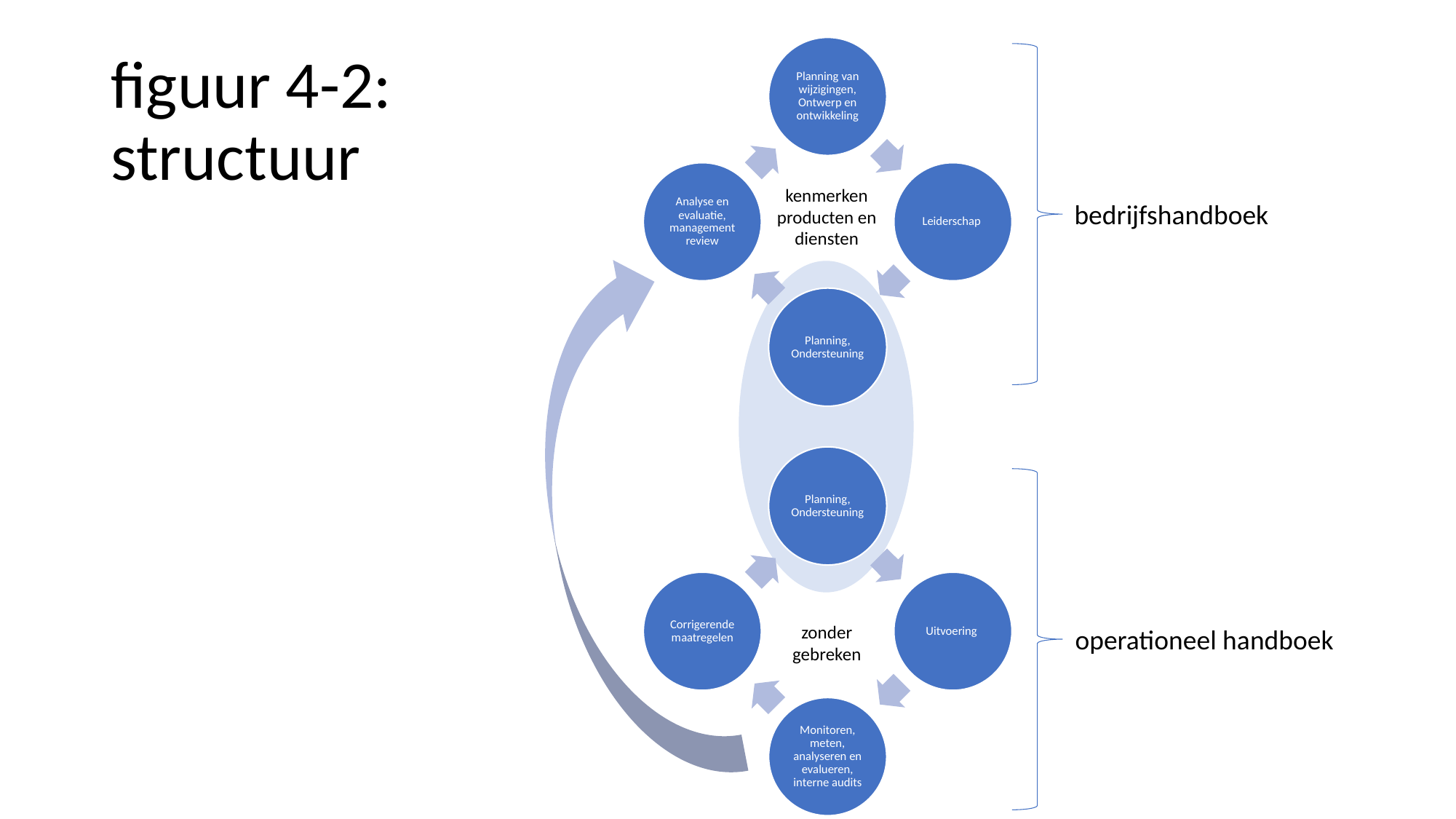

Planning van wijzigingen, Ontwerp en ontwikkeling

Leiderschap

Planning, Ondersteuning

Analyse en evaluatie, management review

# figuur 4-2: structuur

kenmerken producten en diensten
bedrijfshandboek

Planning, Ondersteuning

Uitvoering

Monitoren, meten, analyseren en evalueren, interne audits

Corrigerende maatregelen

zonder gebreken
operationeel handboek